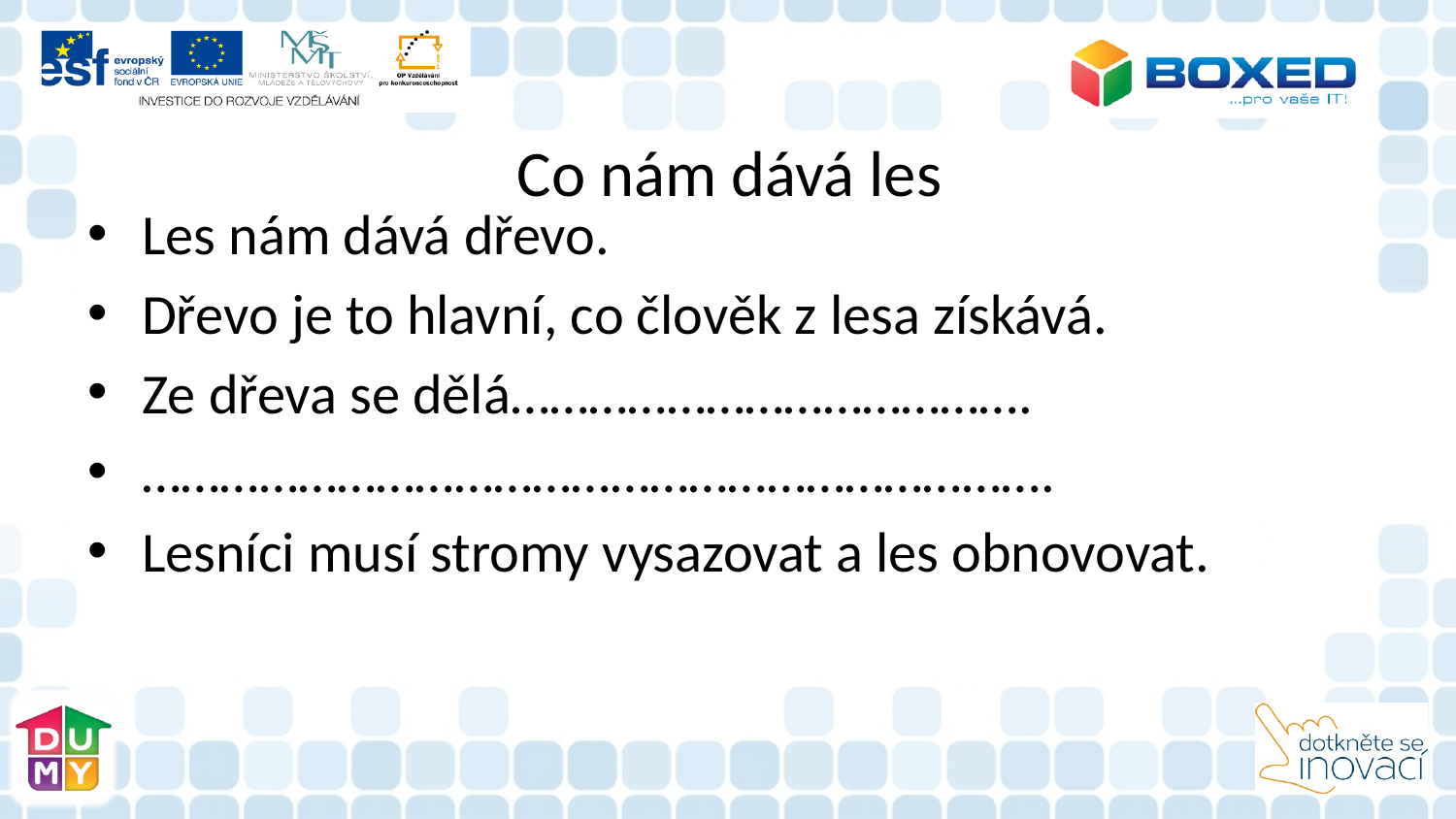

# Co nám dává les
Les nám dává dřevo.
Dřevo je to hlavní, co člověk z lesa získává.
Ze dřeva se dělá………………………………….
…………………………………………………………….
Lesníci musí stromy vysazovat a les obnovovat.